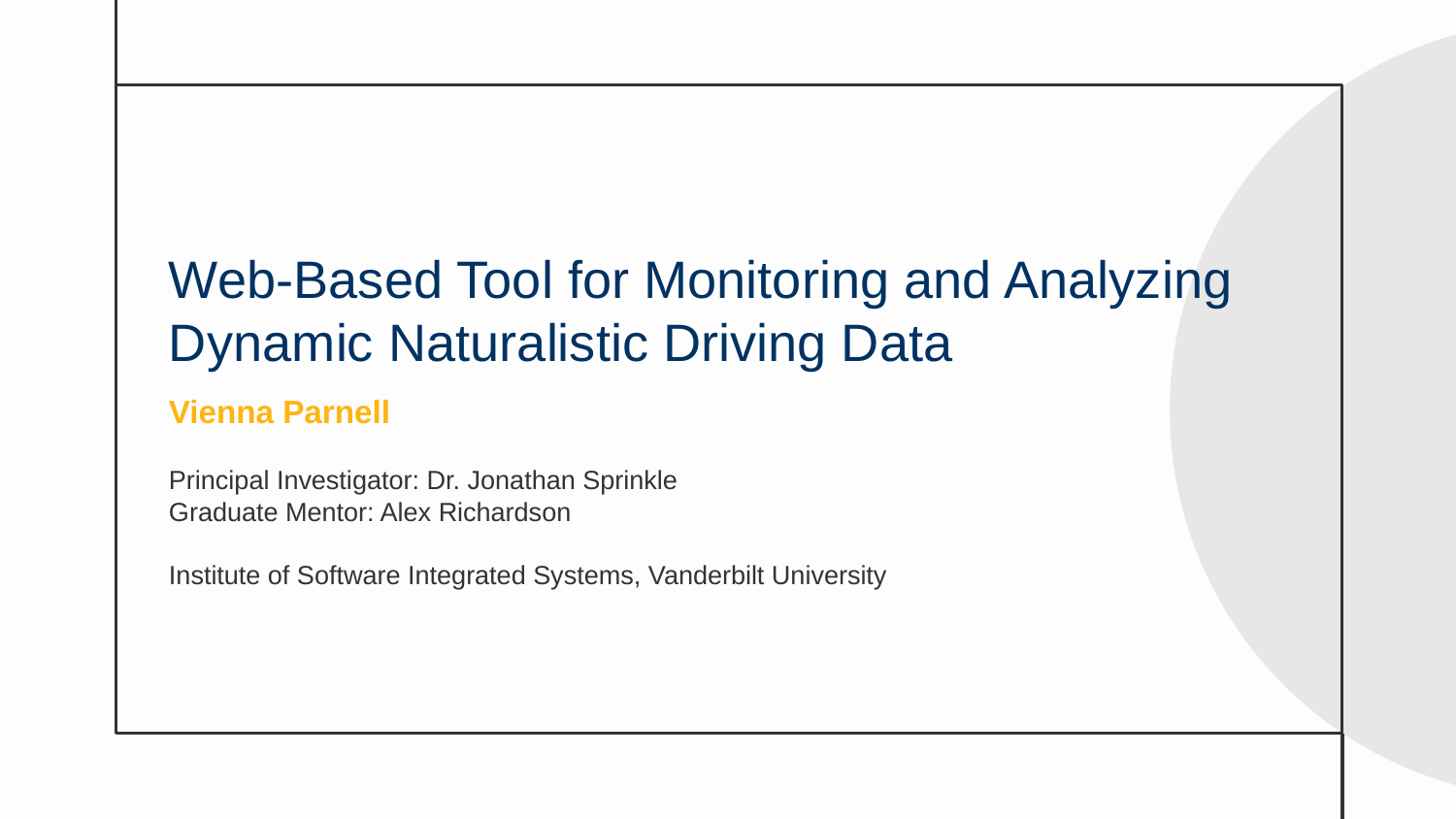

# Web-Based Tool for Monitoring and Analyzing Dynamic Naturalistic Driving Data
Vienna Parnell

Principal Investigator: Dr. Jonathan Sprinkle
Graduate Mentor: Alex Richardson

Institute of Software Integrated Systems, Vanderbilt University